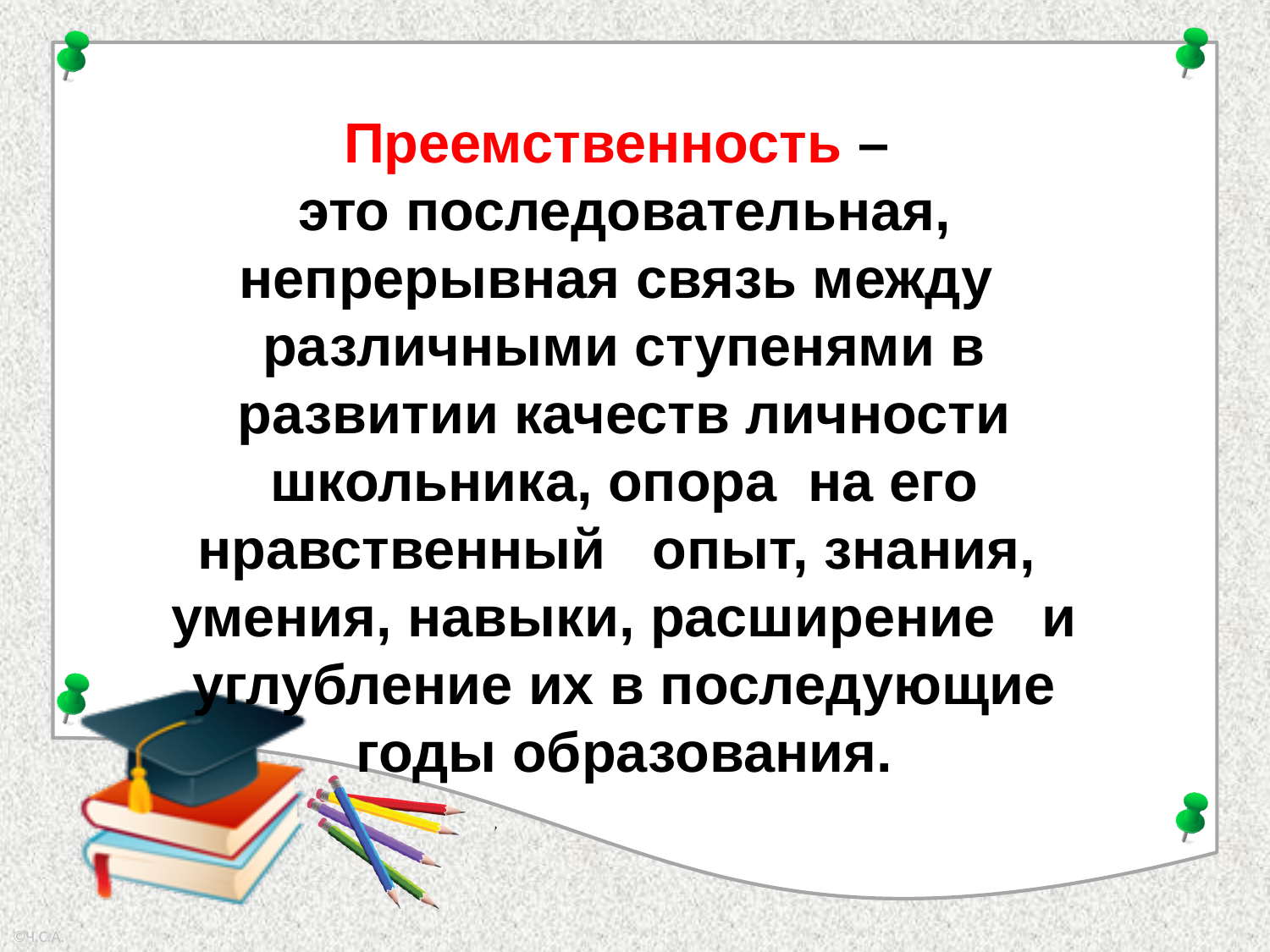

Преемственность –
это последовательная, непрерывная связь между  различными ступенями в развитии качеств личности школьника, опора  на его нравственный   опыт, знания,  умения, навыки, расширение   и углубление их в последующие годы образования.